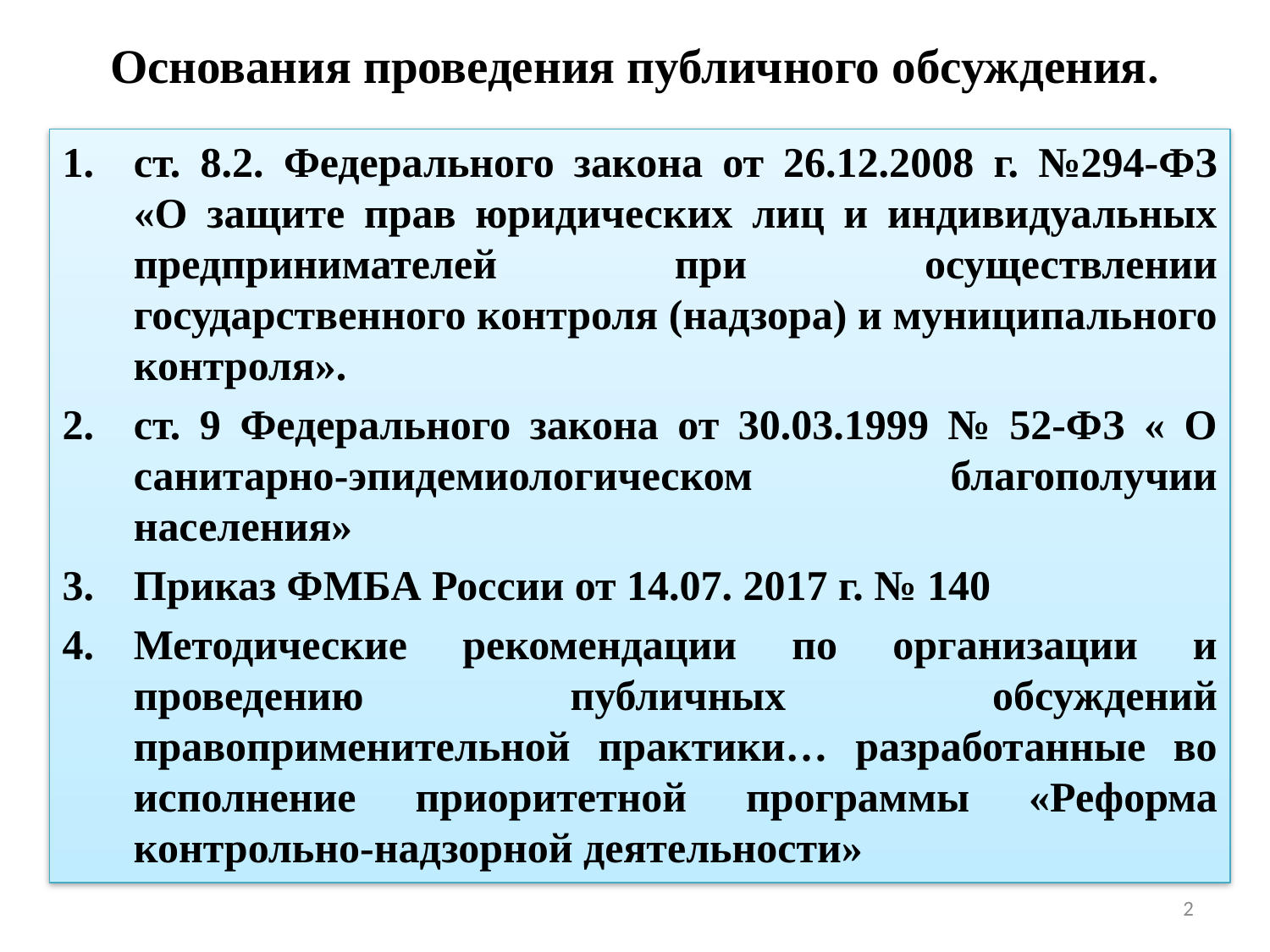

# Основания проведения публичного обсуждения.
ст. 8.2. Федерального закона от 26.12.2008 г. №294-ФЗ «О защите прав юридических лиц и индивидуальных предпринимателей при осуществлении государственного контроля (надзора) и муниципального контроля».
ст. 9 Федерального закона от 30.03.1999 № 52-ФЗ « О санитарно-эпидемиологическом благополучии населения»
Приказ ФМБА России от 14.07. 2017 г. № 140
Методические рекомендации по организации и проведению публичных обсуждений правоприменительной практики… разработанные во исполнение приоритетной программы «Реформа контрольно-надзорной деятельности»

2